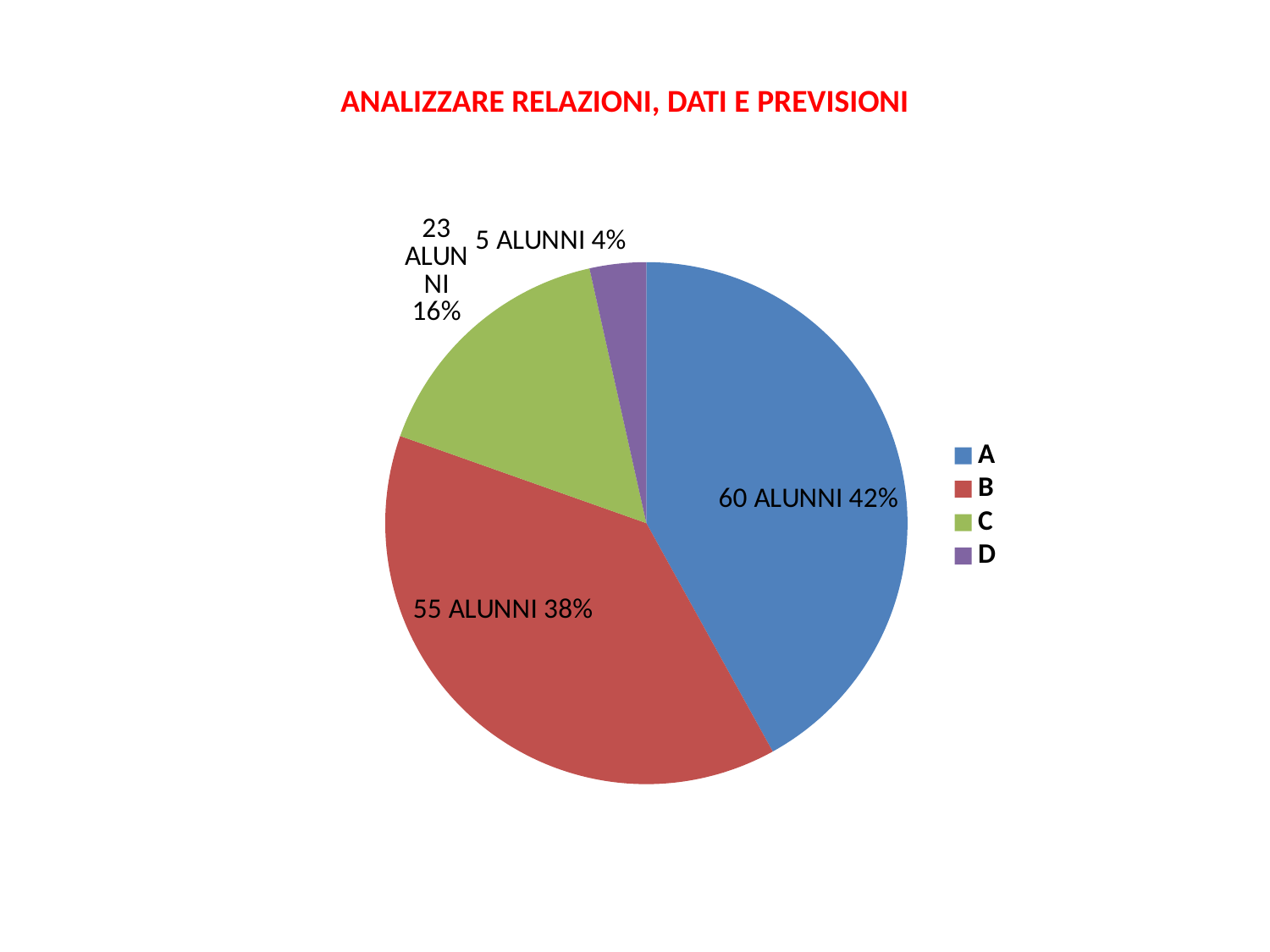

ANALIZZARE RELAZIONI, DATI E PREVISIONI

### Chart

| Category |  |
|---|---|
| A | 60.0 |
| B | 55.0 |
| C | 23.0 |
| D | 5.0 |